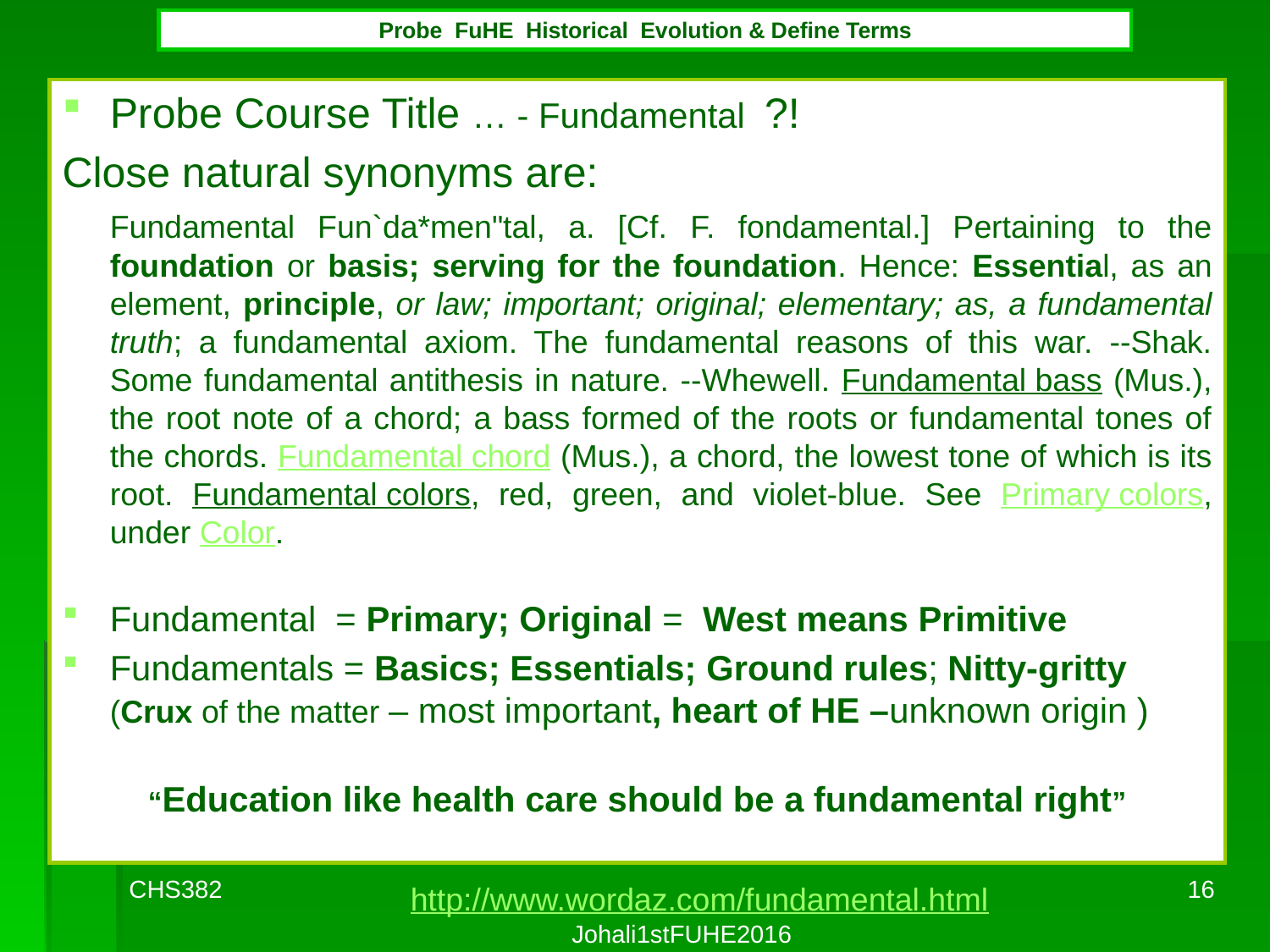

# Probe  FuHE  Historical  Evolution & Define Terms
Probe Course Title … - Fundamental  ?!
Close natural synonyms are:
	Fundamental Fun`da*men"tal, a. [Cf. F. fondamental.] Pertaining to the foundation or basis; serving for the foundation. Hence: Essential, as an element, principle, or law; important; original; elementary; as, a fundamental truth; a fundamental axiom. The fundamental reasons of this war. --Shak. Some fundamental antithesis in nature. --Whewell. Fundamental bass (Mus.), the root note of a chord; a bass formed of the roots or fundamental tones of the chords. Fundamental chord (Mus.), a chord, the lowest tone of which is its root. Fundamental colors, red, green, and violet-blue. See Primary colors, under Color.

Fundamental  = Primary; Original =  West means Primitive
Fundamentals = Basics; Essentials; Ground rules; Nitty-gritty (Crux of the matter – most important, heart of HE –unknown origin )

“Education like health care should be a fundamental right”

CHS382
16
 http://www.wordaz.com/fundamental.html
Johali1stFUHE2016